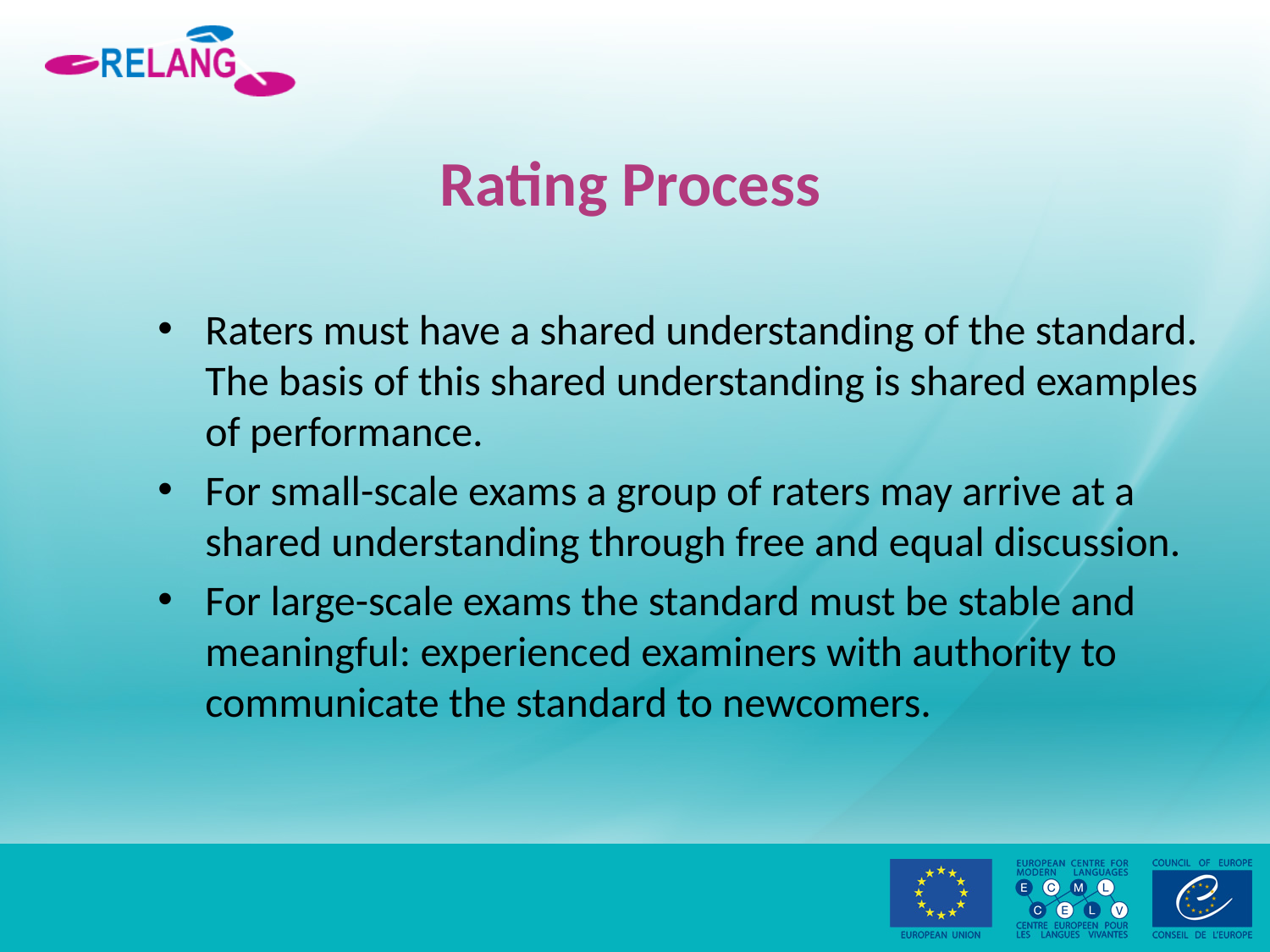

# Rating Process
Raters must have a shared understanding of the standard. The basis of this shared understanding is shared examples of performance.
For small-scale exams a group of raters may arrive at a shared understanding through free and equal discussion.
For large-scale exams the standard must be stable and meaningful: experienced examiners with authority to communicate the standard to newcomers.